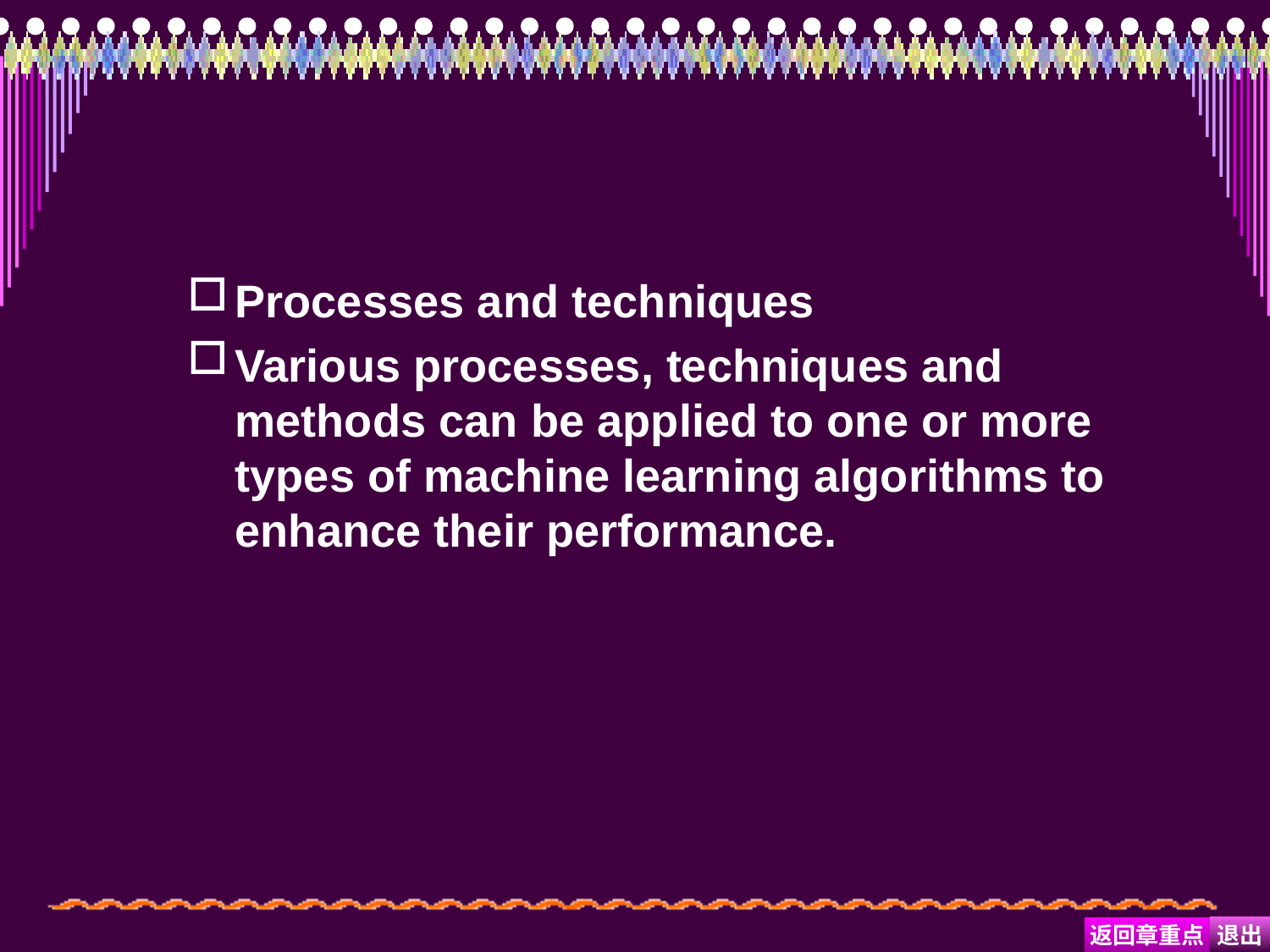

#
Processes and techniques
Various processes, techniques and methods can be applied to one or more types of machine learning algorithms to enhance their performance.